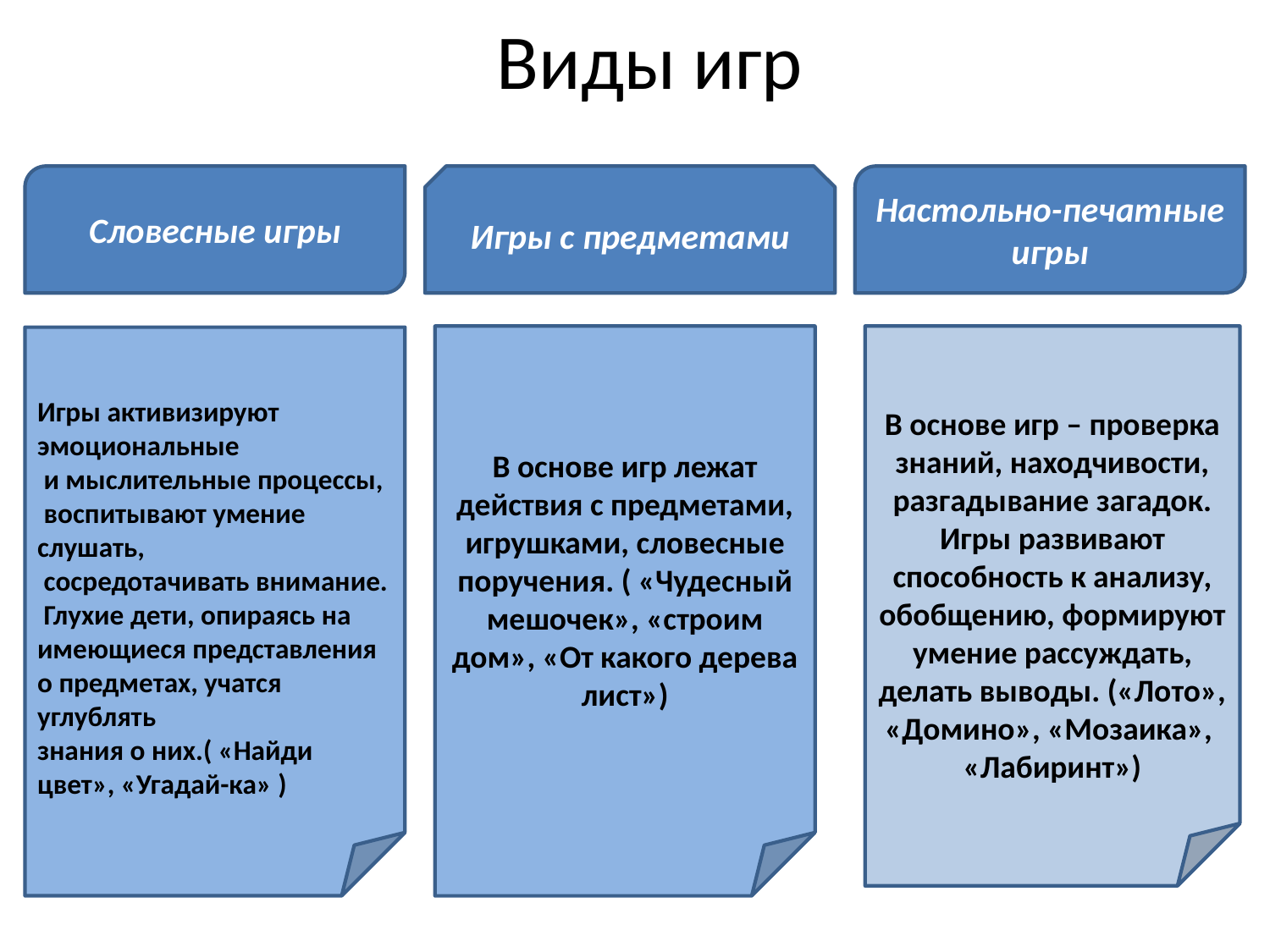

# Виды игр
Словесные игры
Игры с предметами
Настольно-печатные игры

В основе игр лежат действия с предметами, игрушками, словесные поручения. ( «Чудесный мешочек», «строим дом», «От какого дерева лист»)

В основе игр – проверка знаний, находчивости, разгадывание загадок. Игры развивают способность к анализу, обобщению, формируют умение рассуждать, делать выводы. («Лото», «Домино», «Мозаика»,  «Лабиринт»)

Игры активизируют эмоциональные
 и мыслительные процессы,
 воспитывают умение слушать,
 сосредотачивать внимание.
 Глухие дети, опираясь на
имеющиеся представления о предметах, учатся углублять
знания о них.( «Найди цвет», «Угадай-ка» )